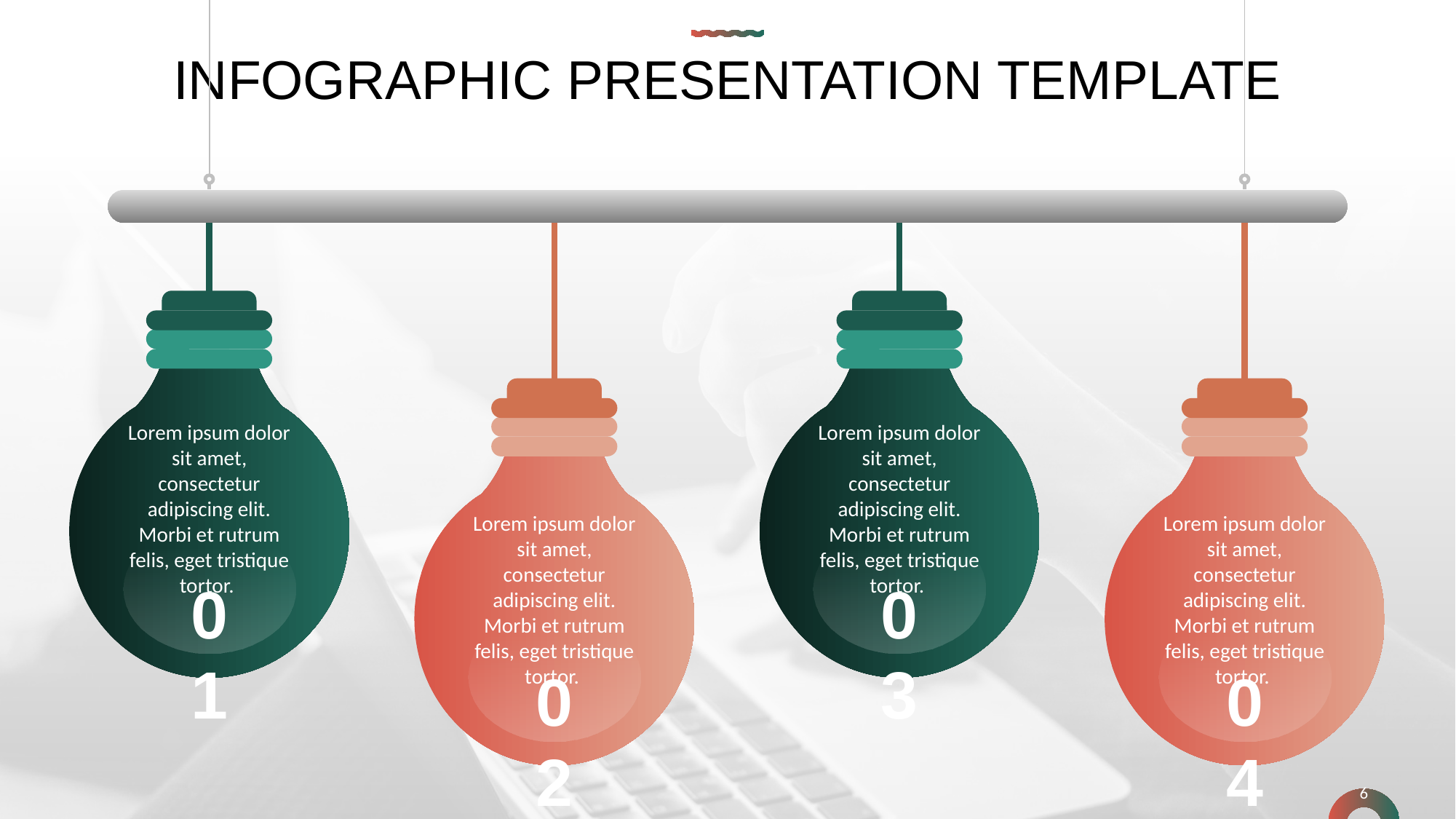

# INFOGRAPHIC PRESENTATION TEMPLATE

Lorem ipsum dolor sit amet, consectetur adipiscing elit. Morbi et rutrum felis, eget tristique tortor.
Lorem ipsum dolor sit amet, consectetur adipiscing elit. Morbi et rutrum felis, eget tristique tortor.

Lorem ipsum dolor sit amet, consectetur adipiscing elit. Morbi et rutrum felis, eget tristique tortor.
Lorem ipsum dolor sit amet, consectetur adipiscing elit. Morbi et rutrum felis, eget tristique tortor.
01
03

02
04
6